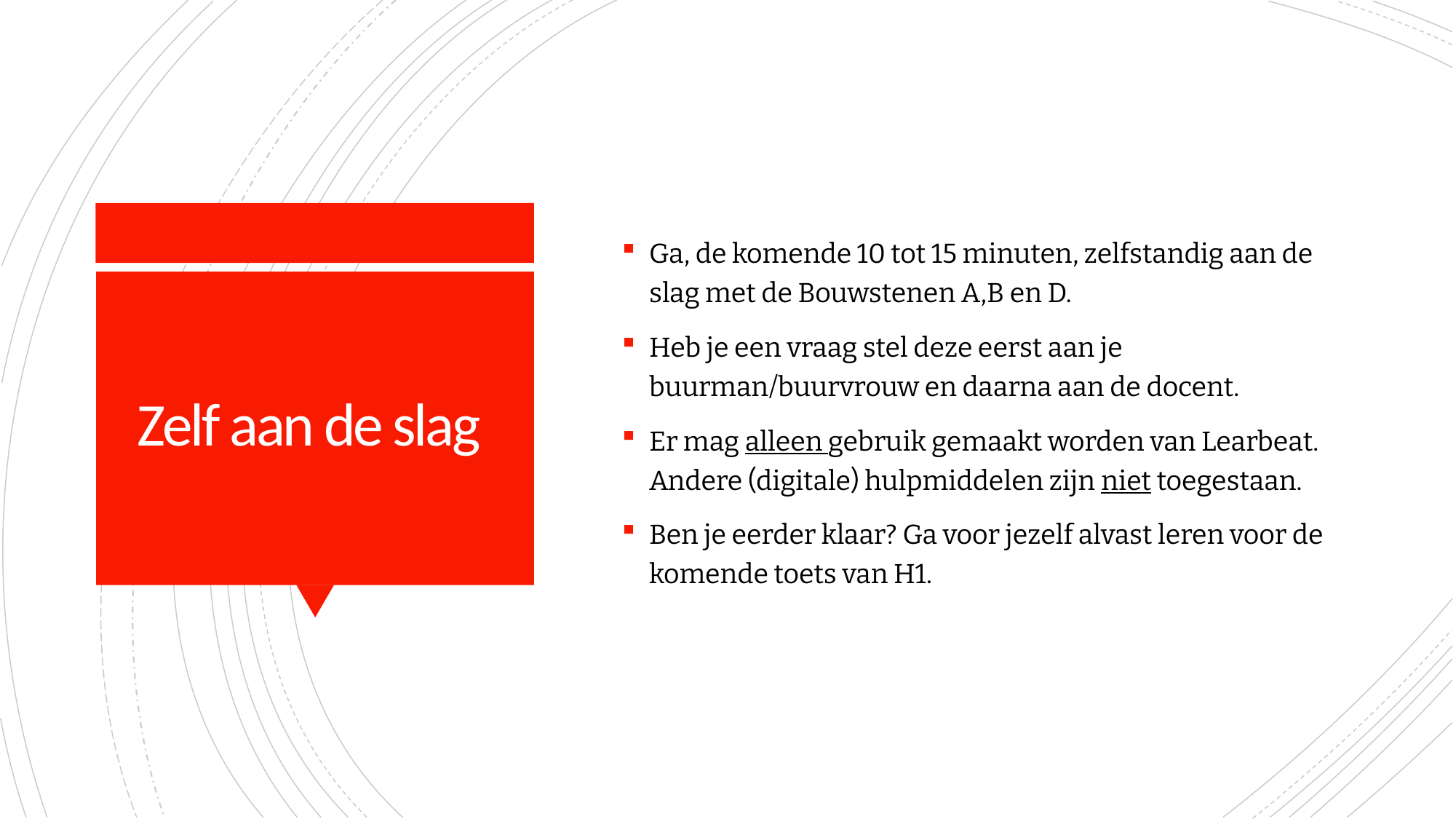

Ga, de komende 10 tot 15 minuten, zelfstandig aan de slag met de Bouwstenen A,B en D.
Heb je een vraag stel deze eerst aan je buurman/buurvrouw en daarna aan de docent.
Er mag alleen gebruik gemaakt worden van Learbeat. Andere (digitale) hulpmiddelen zijn niet toegestaan.
Ben je eerder klaar? Ga voor jezelf alvast leren voor de komende toets van H1.
# Zelf aan de slag